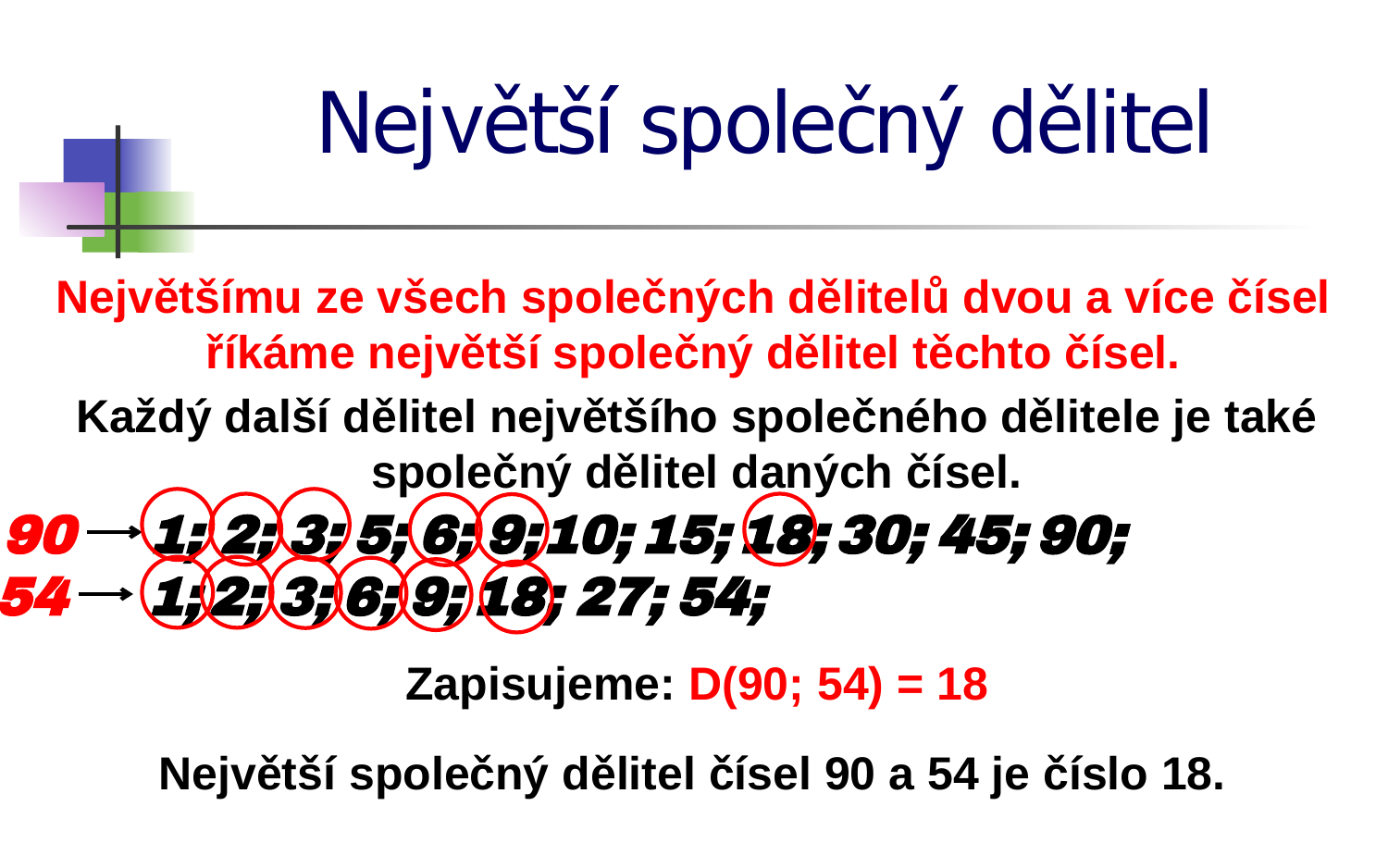

# Největší společný dělitel
Největšímu ze všech společných dělitelů dvou a více čísel říkáme největší společný dělitel těchto čísel.
Každý další dělitel největšího společného dělitele je také společný dělitel daných čísel.

90
1;
2;
3;
5;
6;
9;
10;
15;
18;
30;
45;
90;

54
1;
2;
3;
9;
18;
27;
54;
6;
Zapisujeme: D(90; 54) = 18
Největší společný dělitel čísel 90 a 54 je číslo 18.